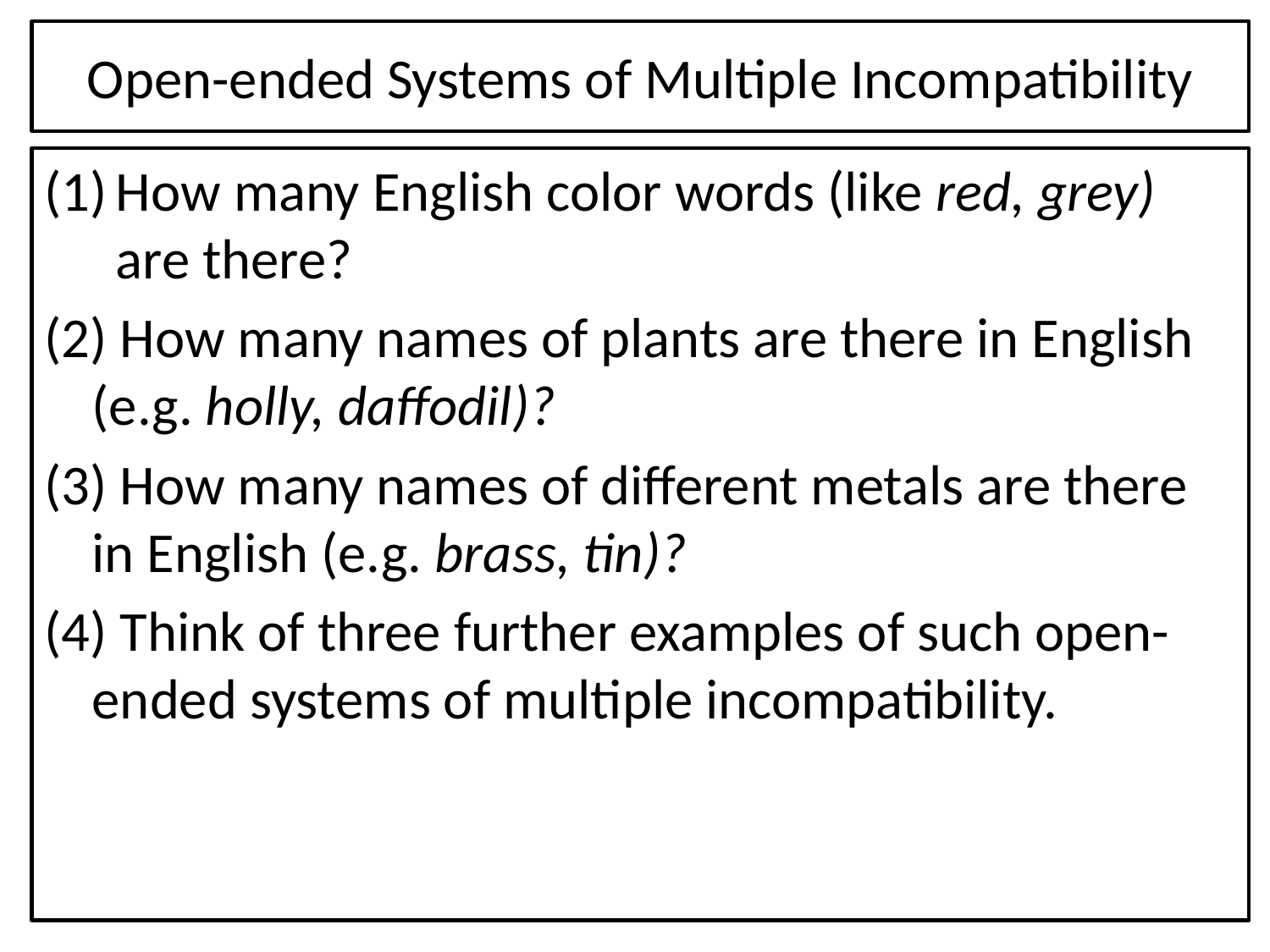

# Open-ended Systems of Multiple Incompatibility
How many English color words (like red, grey) are there?
(2) How many names of plants are there in English (e.g. holly, daffodil)?
(3) How many names of different metals are there in English (e.g. brass, tin)?
(4) Think of three further examples of such open-ended systems of multiple incompatibility.